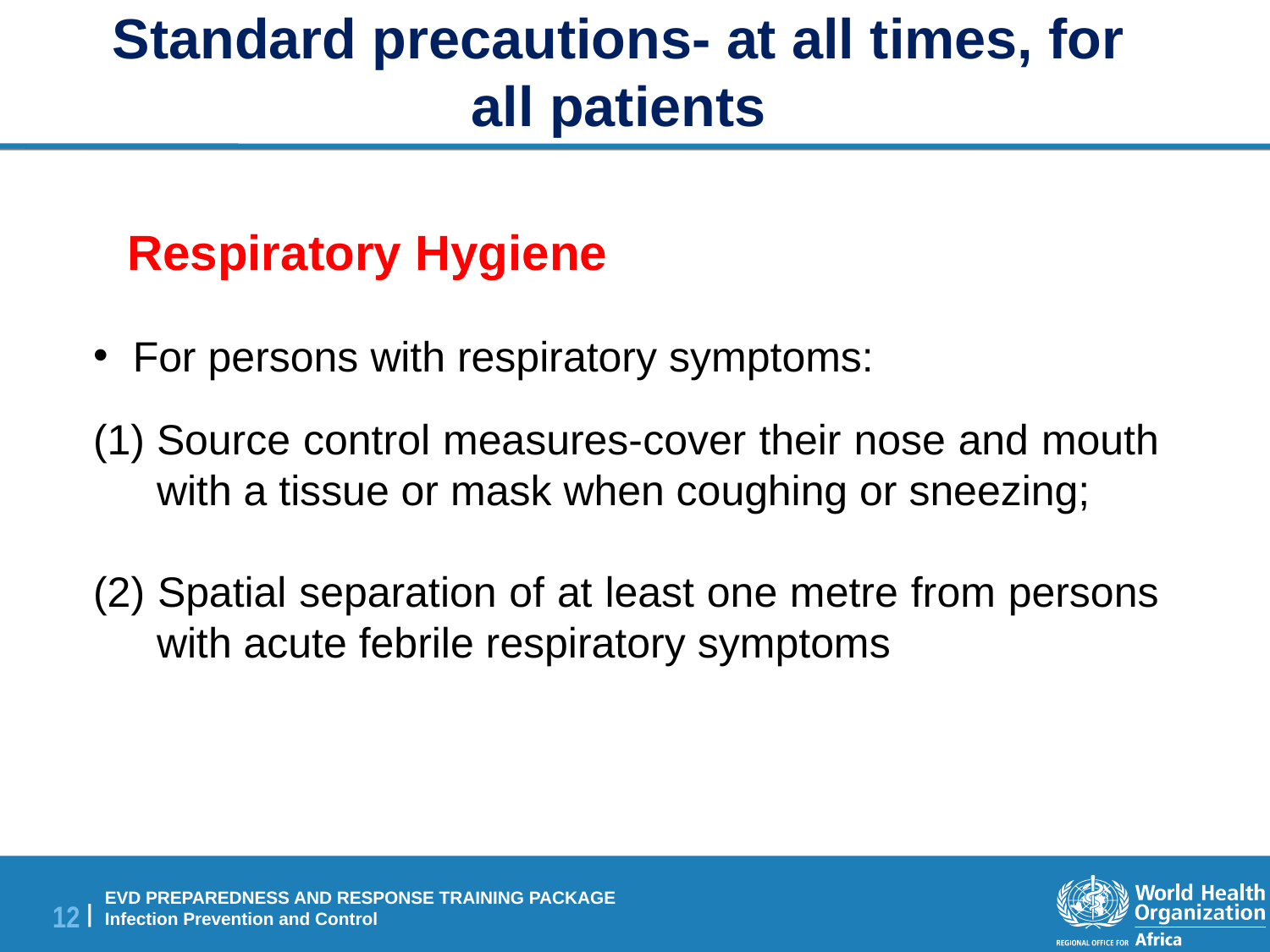

Standard precautions- at all times, for all patients
 Respiratory Hygiene
For persons with respiratory symptoms:
Source control measures-cover their nose and mouth with a tissue or mask when coughing or sneezing;

(2) Spatial separation of at least one metre from persons with acute febrile respiratory symptoms